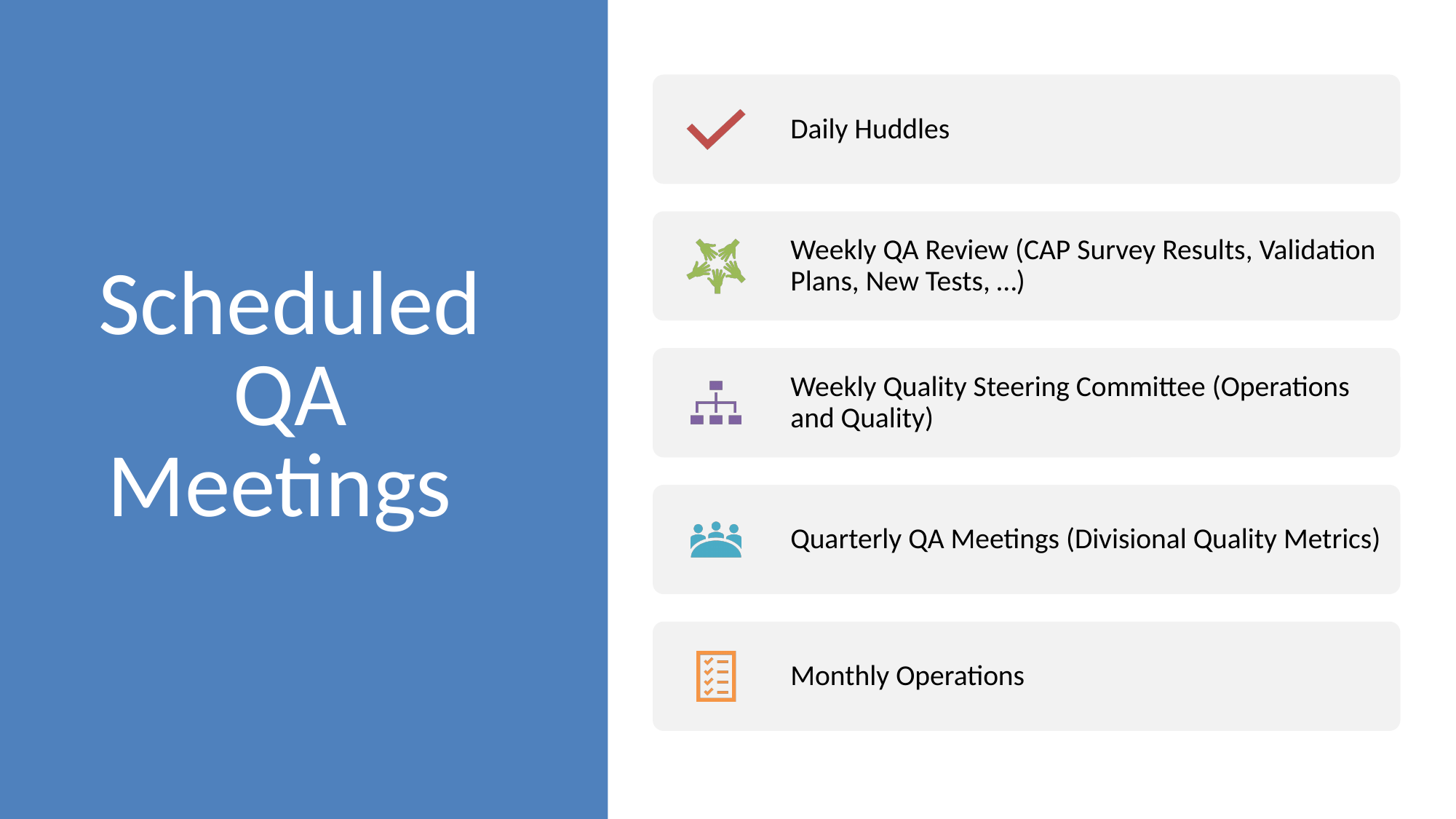

# Scheduled QA Meetings

Daily Huddles

Weekly QA Review (CAP Survey Results, Validation Plans, New Tests, …)

Weekly Quality Steering Committee (Operations and Quality)

Quarterly QA Meetings (Divisional Quality Metrics)

Monthly Operations